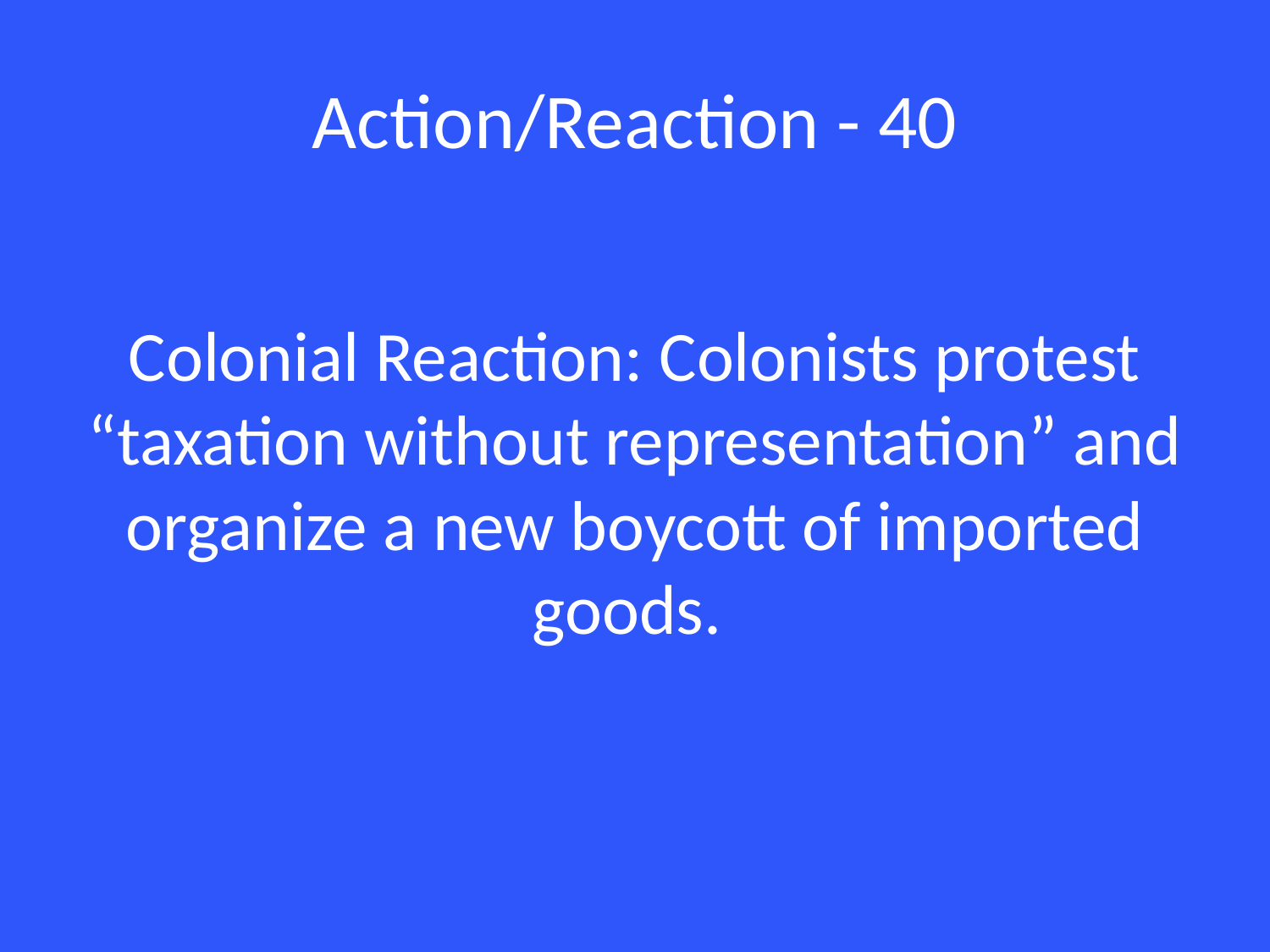

# Action/Reaction - 40

Colonial Reaction: Colonists protest “taxation without representation” and organize a new boycott of imported goods.